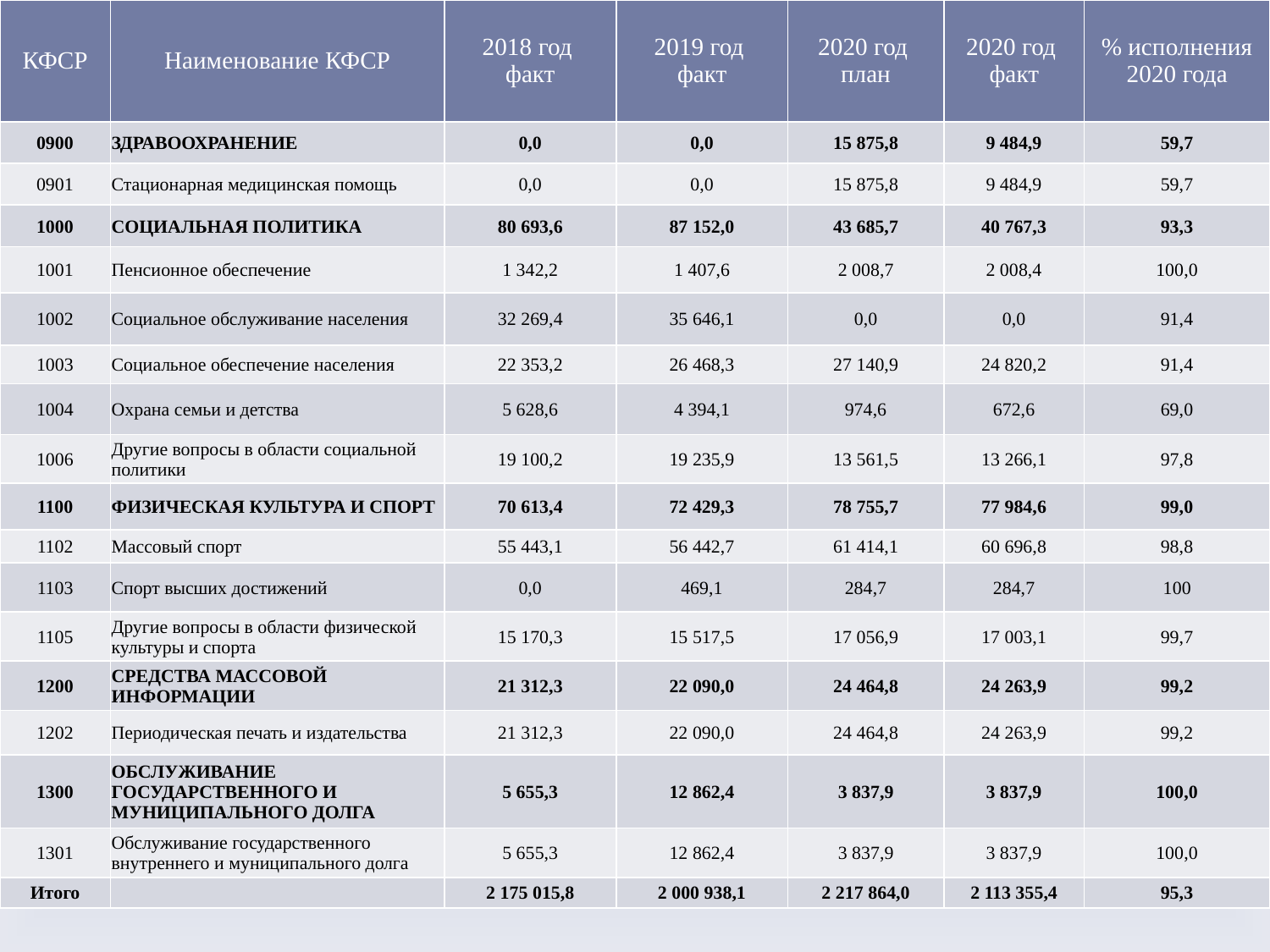

| КФСР | Наименование КФСР | 2018 год факт | 2019 год факт | 2020 год план | 2020 год факт | % исполнения 2020 года |
| --- | --- | --- | --- | --- | --- | --- |
| 0900 | ЗДРАВООХРАНЕНИЕ | 0,0 | 0,0 | 15 875,8 | 9 484,9 | 59,7 |
| 0901 | Стационарная медицинская помощь | 0,0 | 0,0 | 15 875,8 | 9 484,9 | 59,7 |
| 1000 | СОЦИАЛЬНАЯ ПОЛИТИКА | 80 693,6 | 87 152,0 | 43 685,7 | 40 767,3 | 93,3 |
| 1001 | Пенсионное обеспечение | 1 342,2 | 1 407,6 | 2 008,7 | 2 008,4 | 100,0 |
| 1002 | Социальное обслуживание населения | 32 269,4 | 35 646,1 | 0,0 | 0,0 | 91,4 |
| 1003 | Социальное обеспечение населения | 22 353,2 | 26 468,3 | 27 140,9 | 24 820,2 | 91,4 |
| 1004 | Охрана семьи и детства | 5 628,6 | 4 394,1 | 974,6 | 672,6 | 69,0 |
| 1006 | Другие вопросы в области социальной политики | 19 100,2 | 19 235,9 | 13 561,5 | 13 266,1 | 97,8 |
| 1100 | ФИЗИЧЕСКАЯ КУЛЬТУРА И СПОРТ | 70 613,4 | 72 429,3 | 78 755,7 | 77 984,6 | 99,0 |
| 1102 | Массовый спорт | 55 443,1 | 56 442,7 | 61 414,1 | 60 696,8 | 98,8 |
| 1103 | Спорт высших достижений | 0,0 | 469,1 | 284,7 | 284,7 | 100 |
| 1105 | Другие вопросы в области физической культуры и спорта | 15 170,3 | 15 517,5 | 17 056,9 | 17 003,1 | 99,7 |
| 1200 | СРЕДСТВА МАССОВОЙ ИНФОРМАЦИИ | 21 312,3 | 22 090,0 | 24 464,8 | 24 263,9 | 99,2 |
| 1202 | Периодическая печать и издательства | 21 312,3 | 22 090,0 | 24 464,8 | 24 263,9 | 99,2 |
| 1300 | ОБСЛУЖИВАНИЕ ГОСУДАРСТВЕННОГО И МУНИЦИПАЛЬНОГО ДОЛГА | 5 655,3 | 12 862,4 | 3 837,9 | 3 837,9 | 100,0 |
| 1301 | Обслуживание государственного внутреннего и муниципального долга | 5 655,3 | 12 862,4 | 3 837,9 | 3 837,9 | 100,0 |
| Итого |  | 2 175 015,8 | 2 000 938,1 | 2 217 864,0 | 2 113 355,4 | 95,3 |